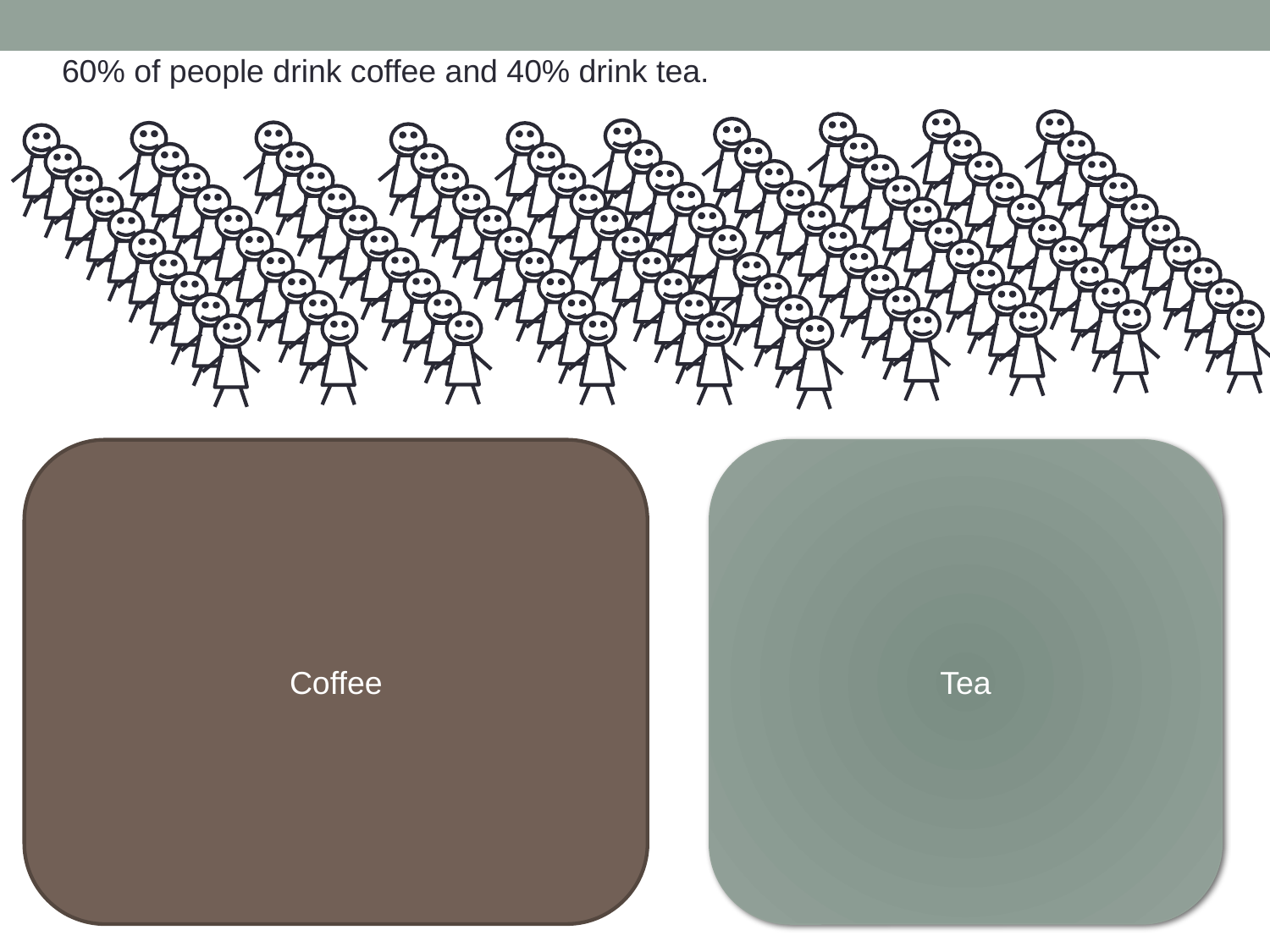

60% of people drink coffee and 40% drink tea.

Coffee
Tea